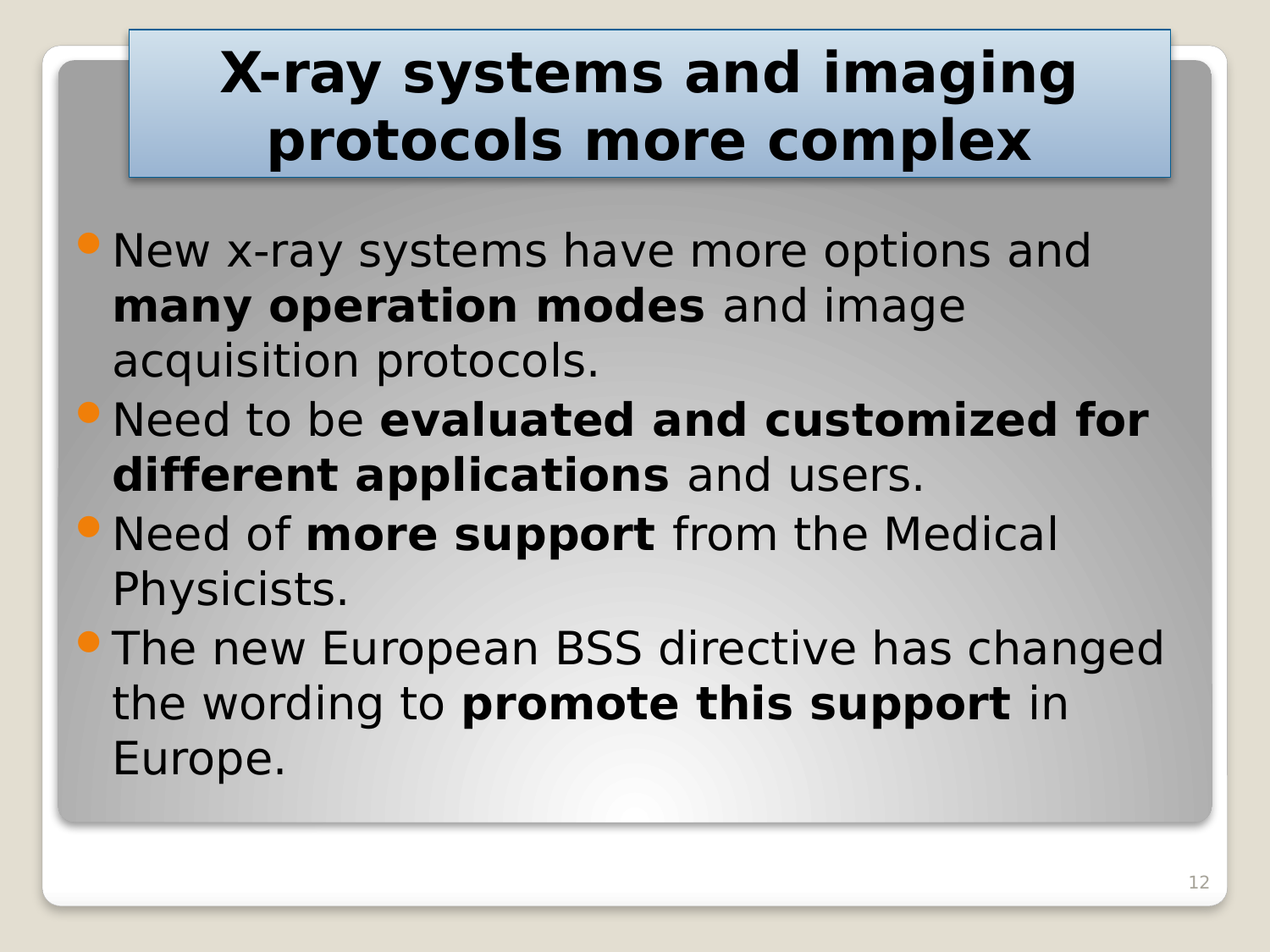

X-ray systems and imaging protocols more complex
New x-ray systems have more options and many operation modes and image acquisition protocols.
Need to be evaluated and customized for different applications and users.
Need of more support from the Medical Physicists.
The new European BSS directive has changed the wording to promote this support in Europe.
12